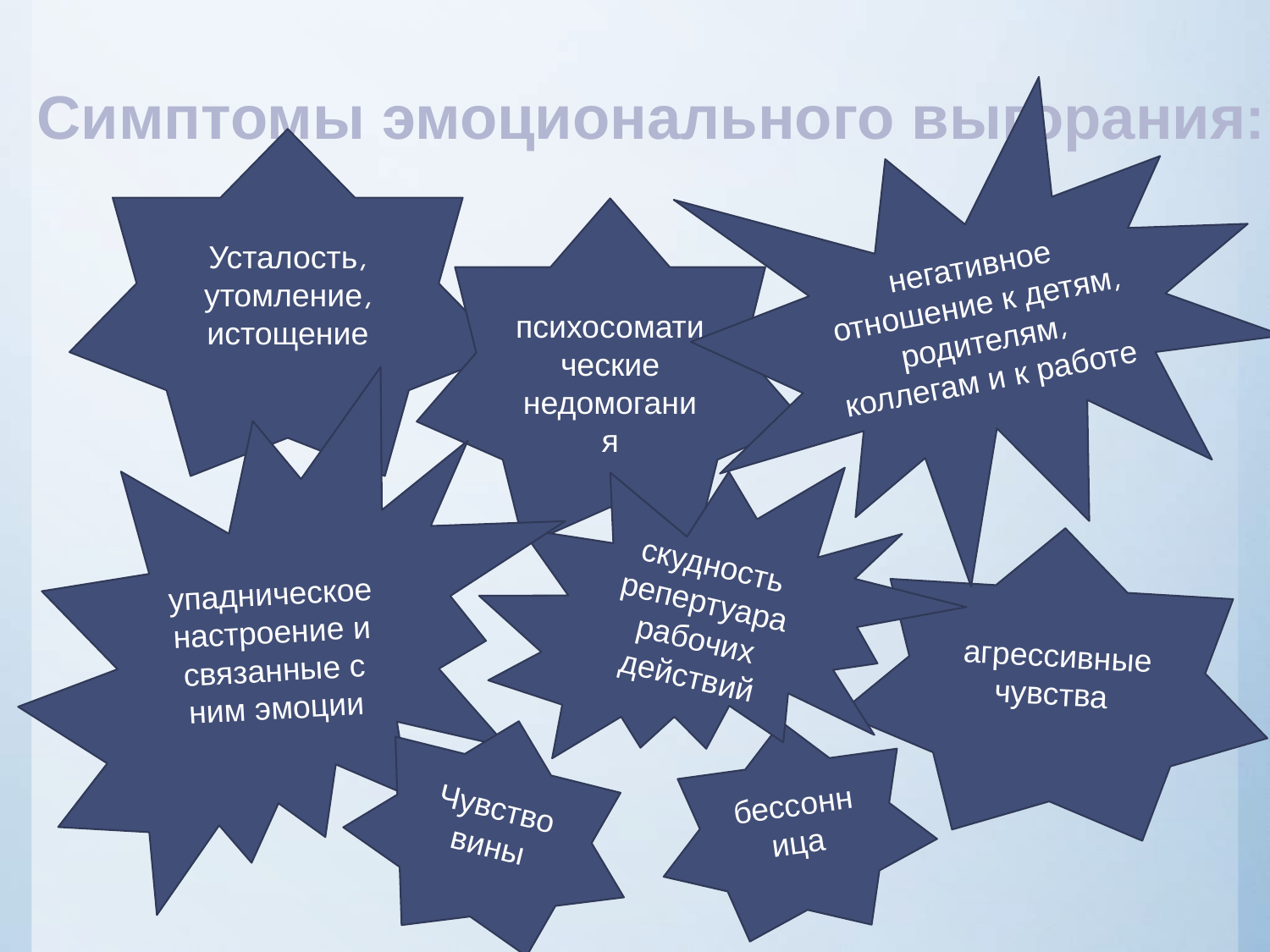

# Симптомы эмоционального выгорания:
негативное отношение к детям, родителям, коллегам и к работе
Усталость, утомление, истощение

психосоматические недомогания
упадническое настроение и связанные с ним эмоции
скудность репертуара рабочих действий
агрессивные чувства
Чувство вины
бессонница